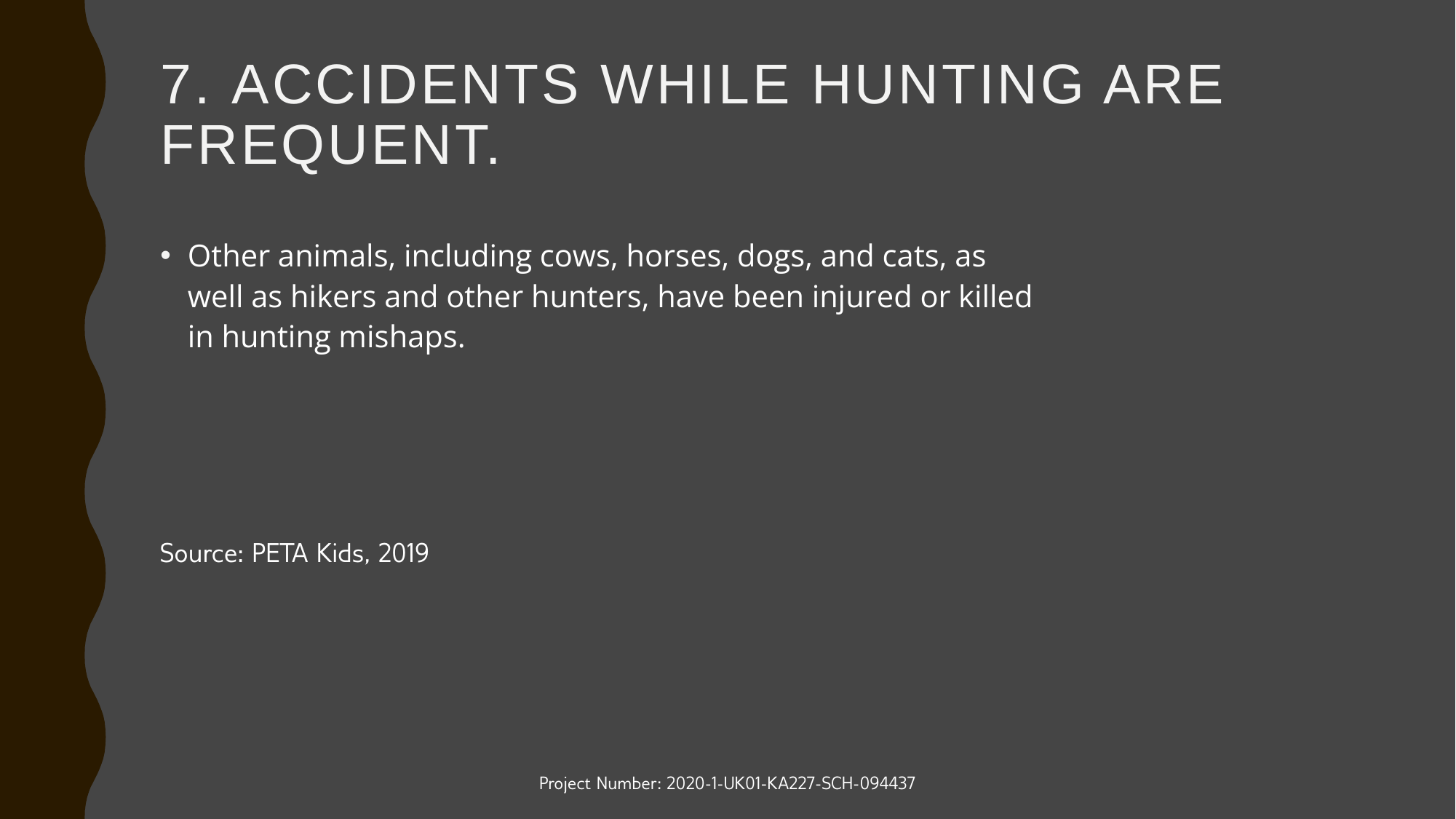

# 7. Accidents while hunting are frequent.
Other animals, including cows, horses, dogs, and cats, as well as hikers and other hunters, have been injured or killed in hunting mishaps.
Source: PETA Kids, 2019
Project Number: 2020-1-UK01-KA227-SCH-094437